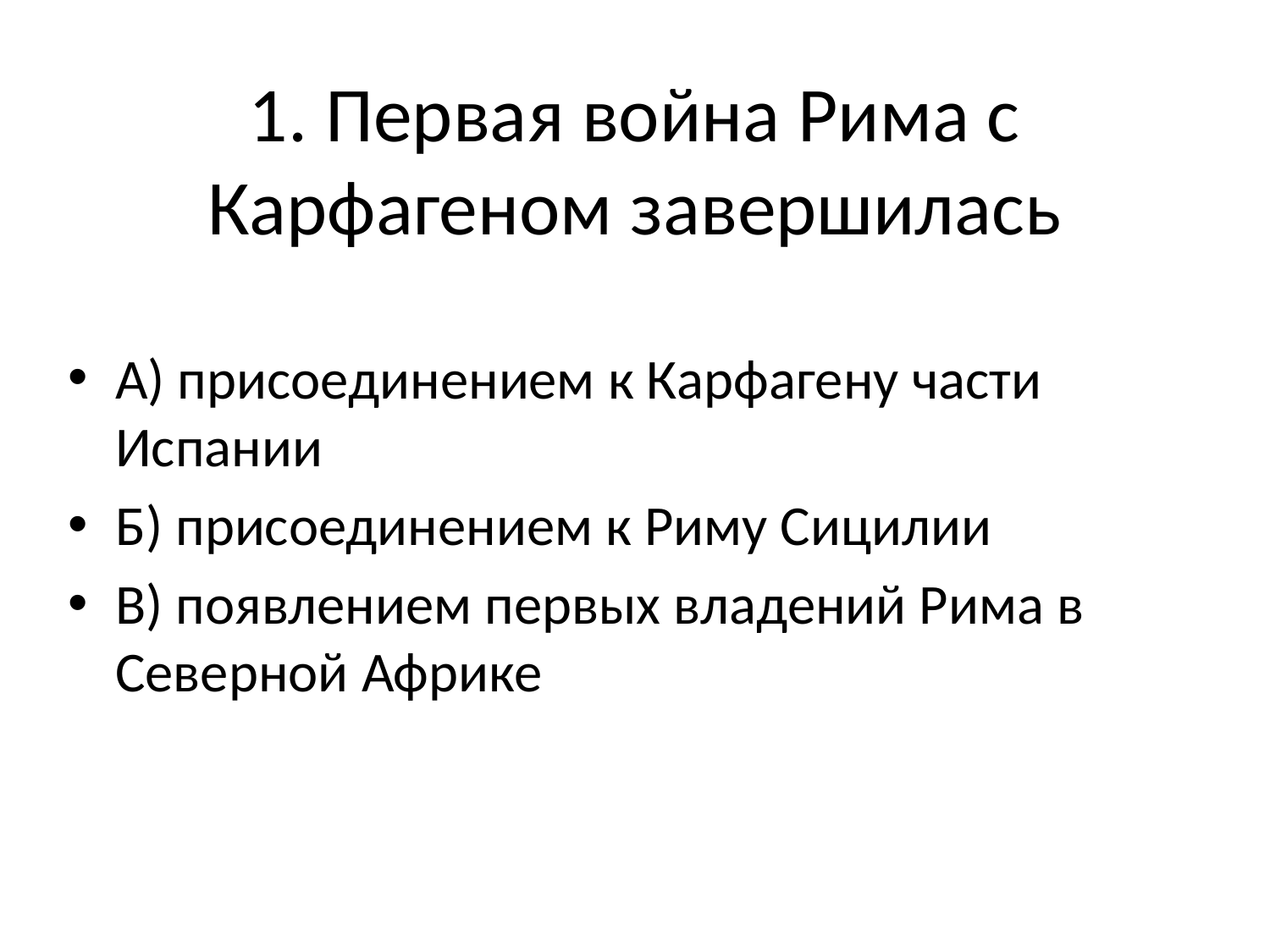

# 1. Первая война Рима с Карфагеном завершилась
А) присоединением к Карфагену части Испании
Б) присоединением к Риму Сицилии
В) появлением первых владений Рима в Северной Африке